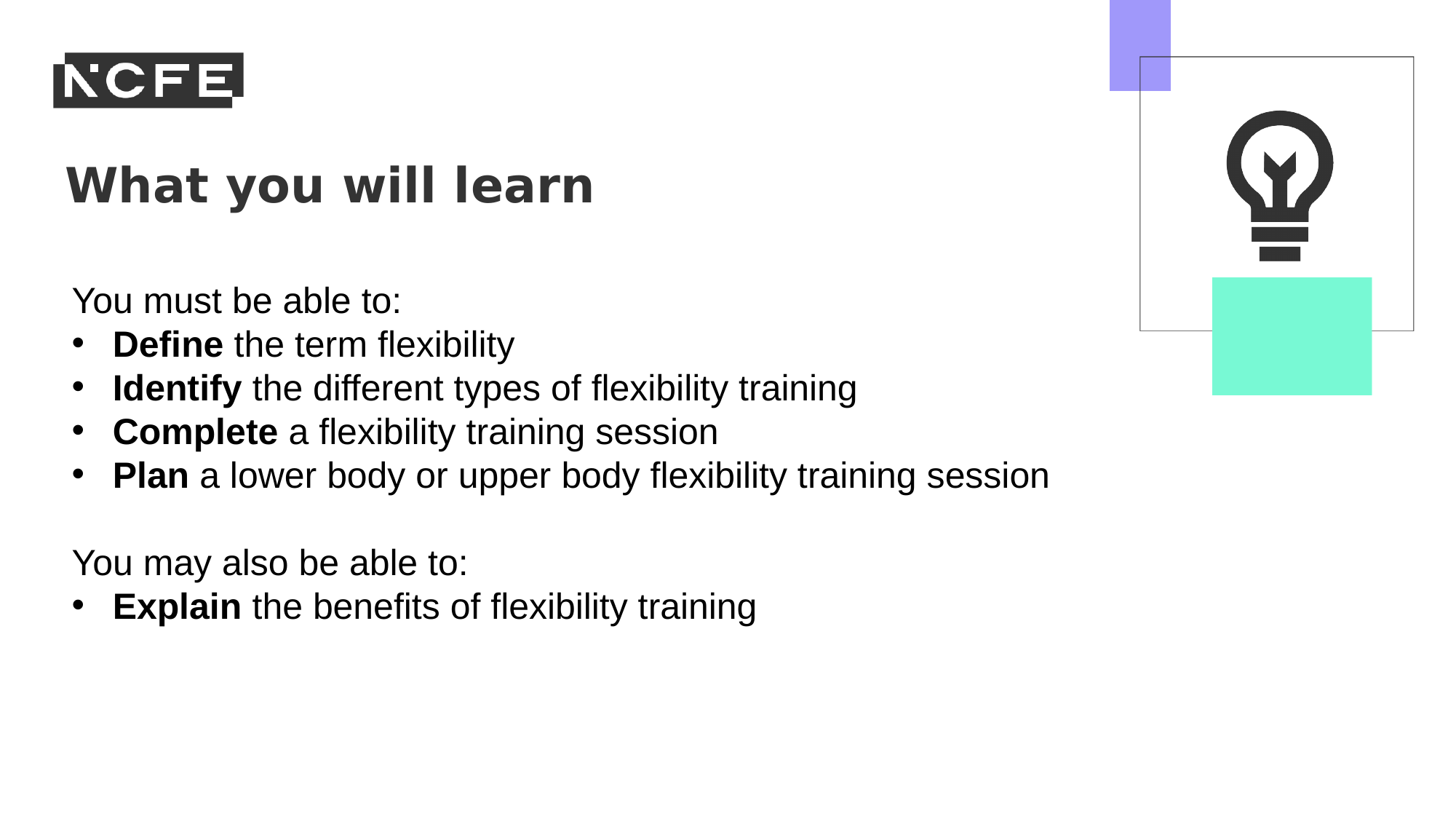

You must be able to:
Define the term flexibility
Identify the different types of flexibility training
Complete a flexibility training session
Plan a lower body or upper body flexibility training session

You may also be able to:
Explain the benefits of flexibility training